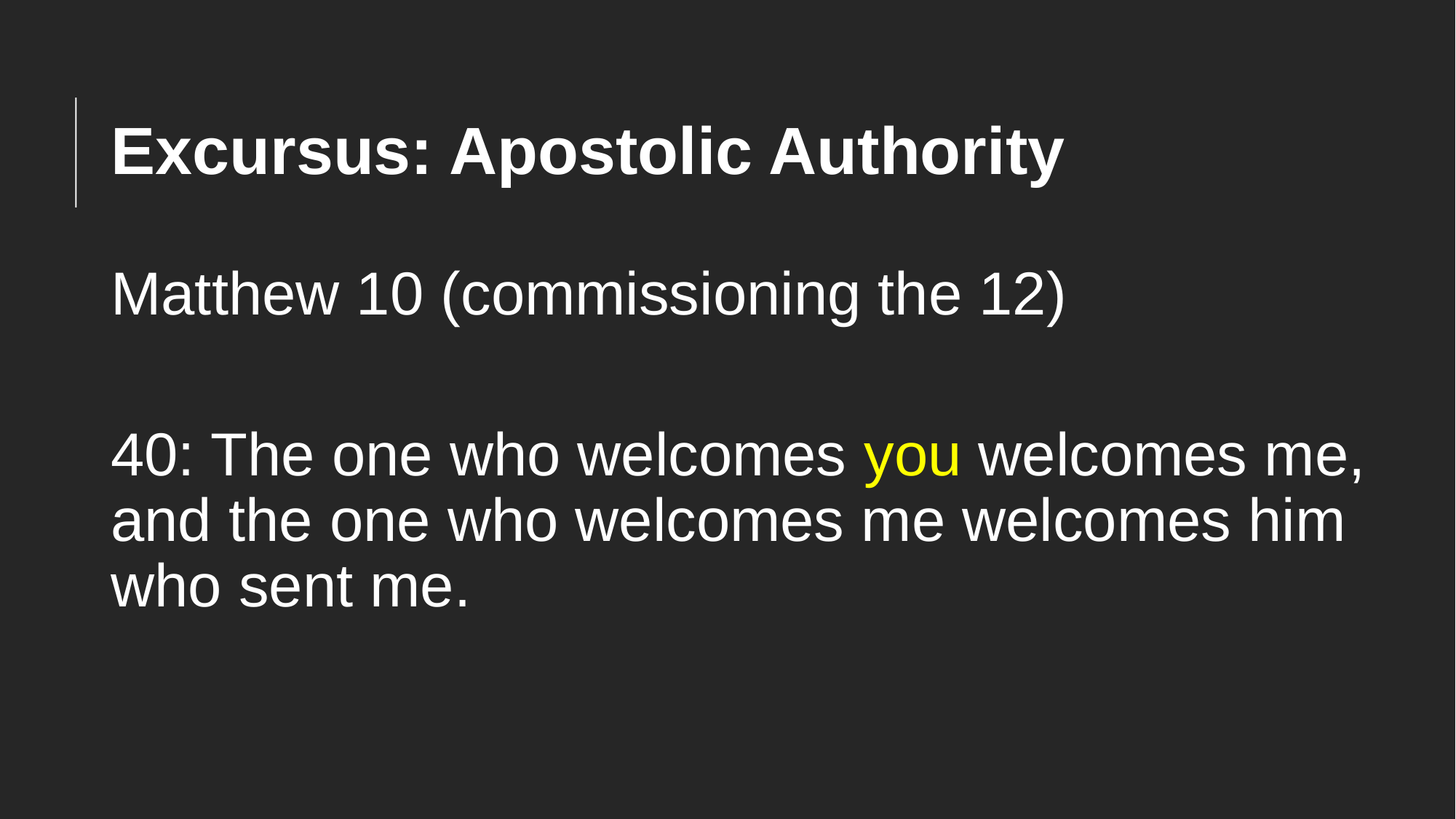

# Excursus: Apostolic Authority
Matthew 10 (commissioning the 12)

40: The one who welcomes you welcomes me, and the one who welcomes me welcomes him who sent me.